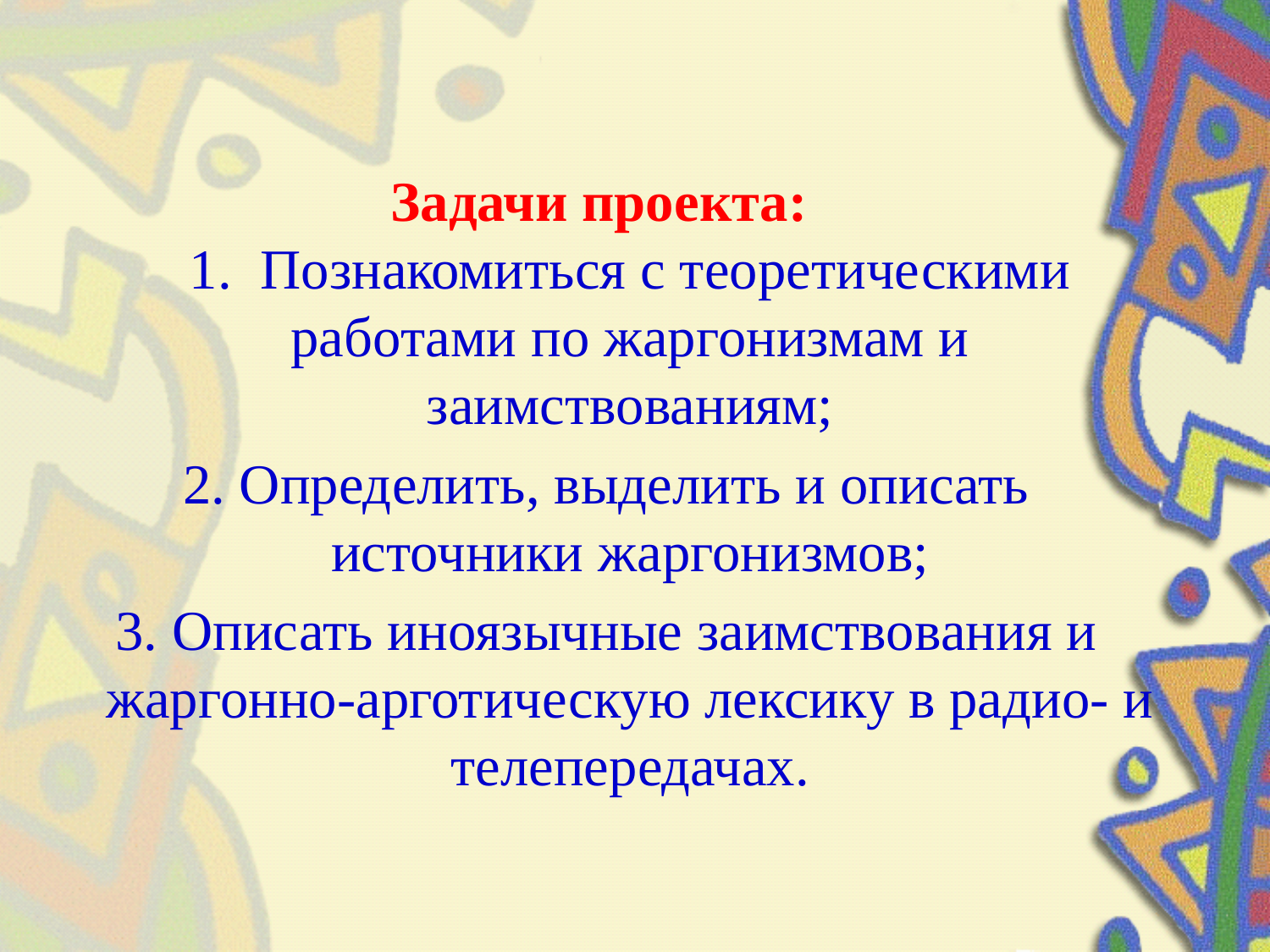

#
Задачи проекта:
1.  Познакомиться с теоретическими работами по жаргонизмам и заимствованиям;
2. Определить, выделить и описать источники жаргонизмов;
3. Описать иноязычные заимствования и жаргонно-арготическую лексику в радио- и телепередачах.